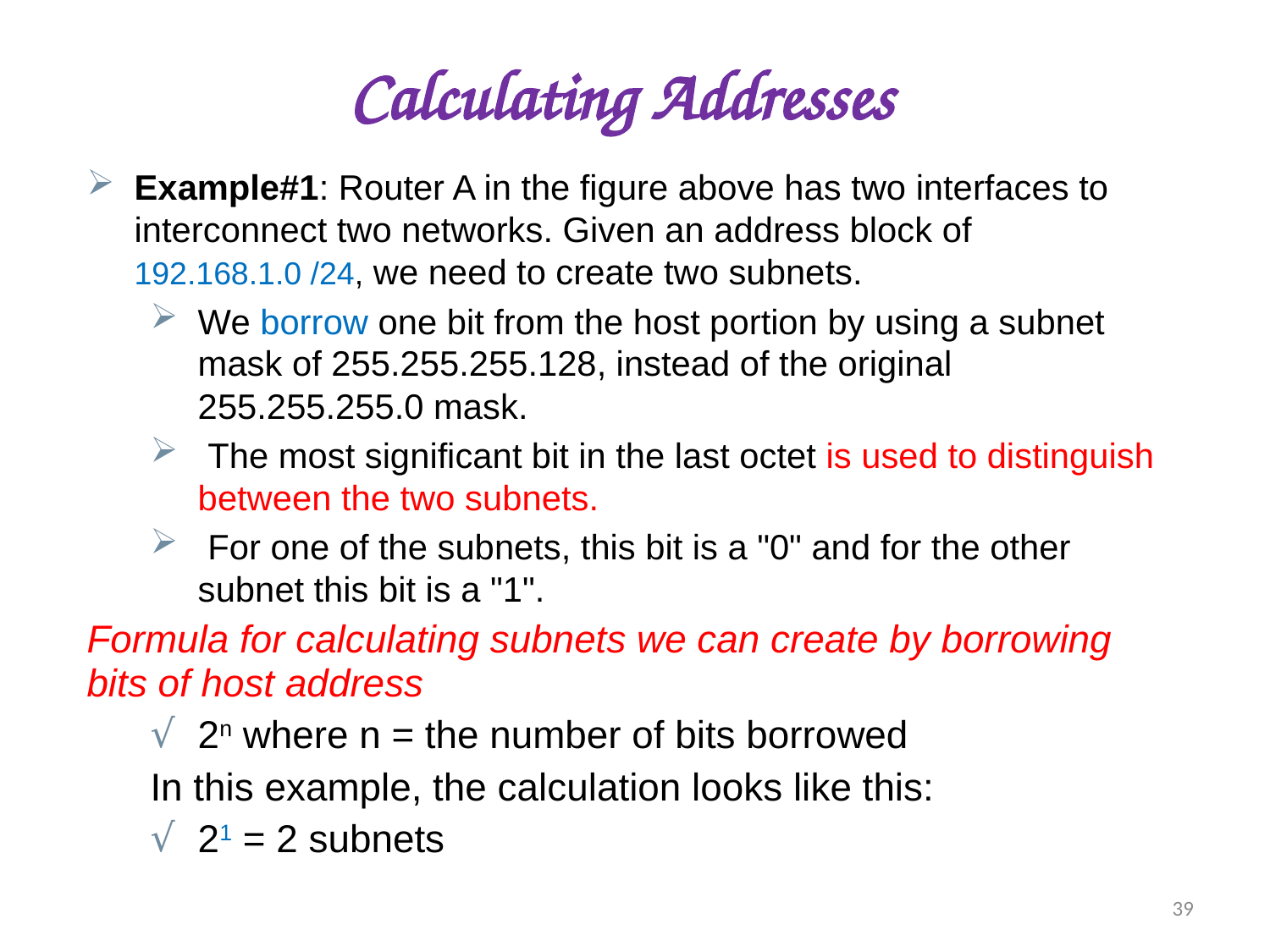

# Calculating Addresses
Example#1: Router A in the figure above has two interfaces to interconnect two networks. Given an address block of 192.168.1.0 /24, we need to create two subnets.
We borrow one bit from the host portion by using a subnet mask of 255.255.255.128, instead of the original 255.255.255.0 mask.
 The most significant bit in the last octet is used to distinguish between the two subnets.
 For one of the subnets, this bit is a "0" and for the other subnet this bit is a "1".
Formula for calculating subnets we can create by borrowing bits of host address
2n where n = the number of bits borrowed
In this example, the calculation looks like this:
21 = 2 subnets

39